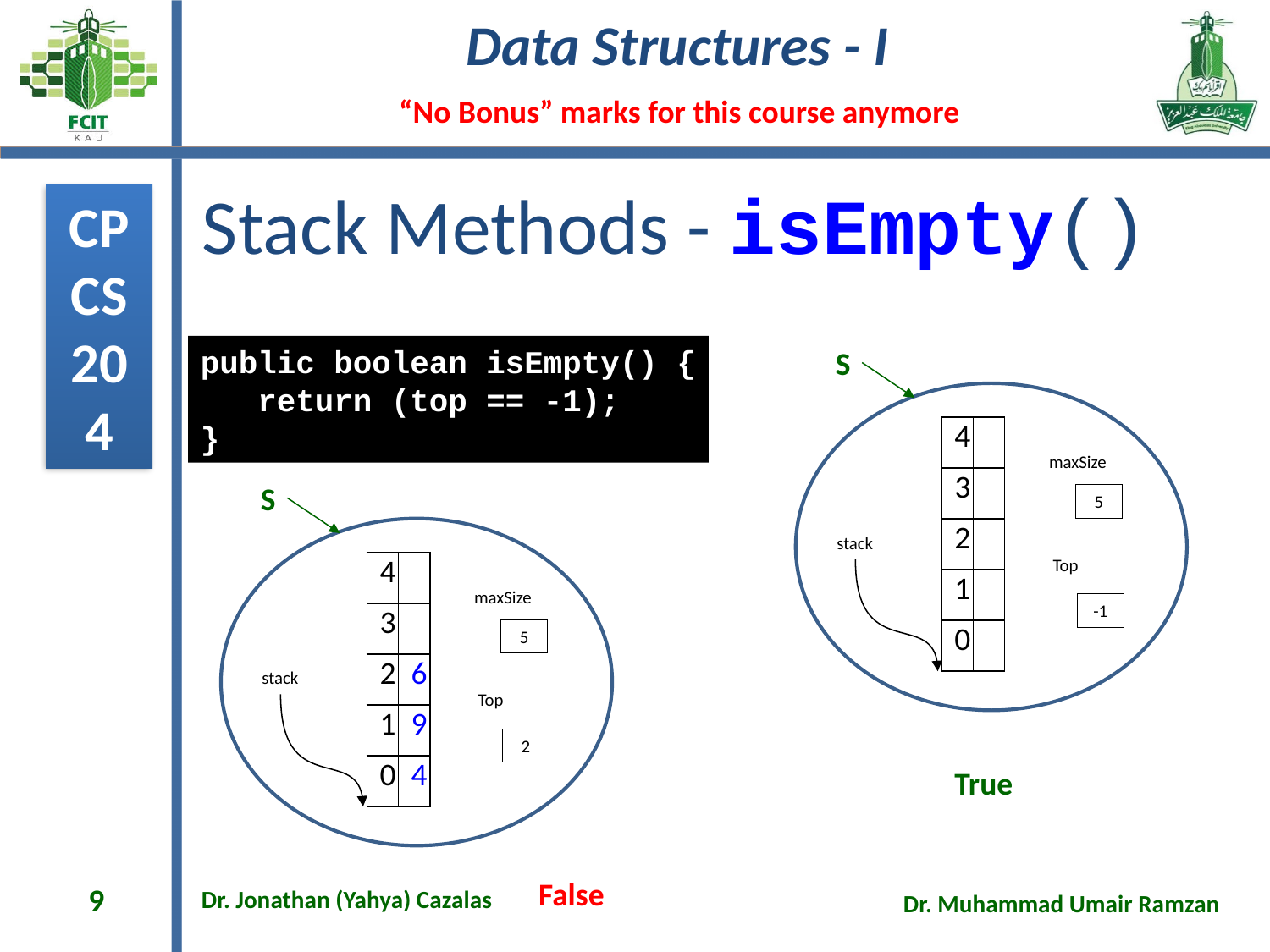

# Stack Methods - isEmpty()

public boolean isEmpty() {
   return (top == -1);
}
S

| 4 |  |
| --- | --- |
| 3 |  |
| 2 |  |
| 1 |  |
| 0 |  |
maxSize
S
5

stack
Top
| 4 |  |
| --- | --- |
| 3 |  |
| 2 | 6 |
| 1 | 9 |
| 0 | 4 |
maxSize
-1
5
stack
Top
2
True
False
9